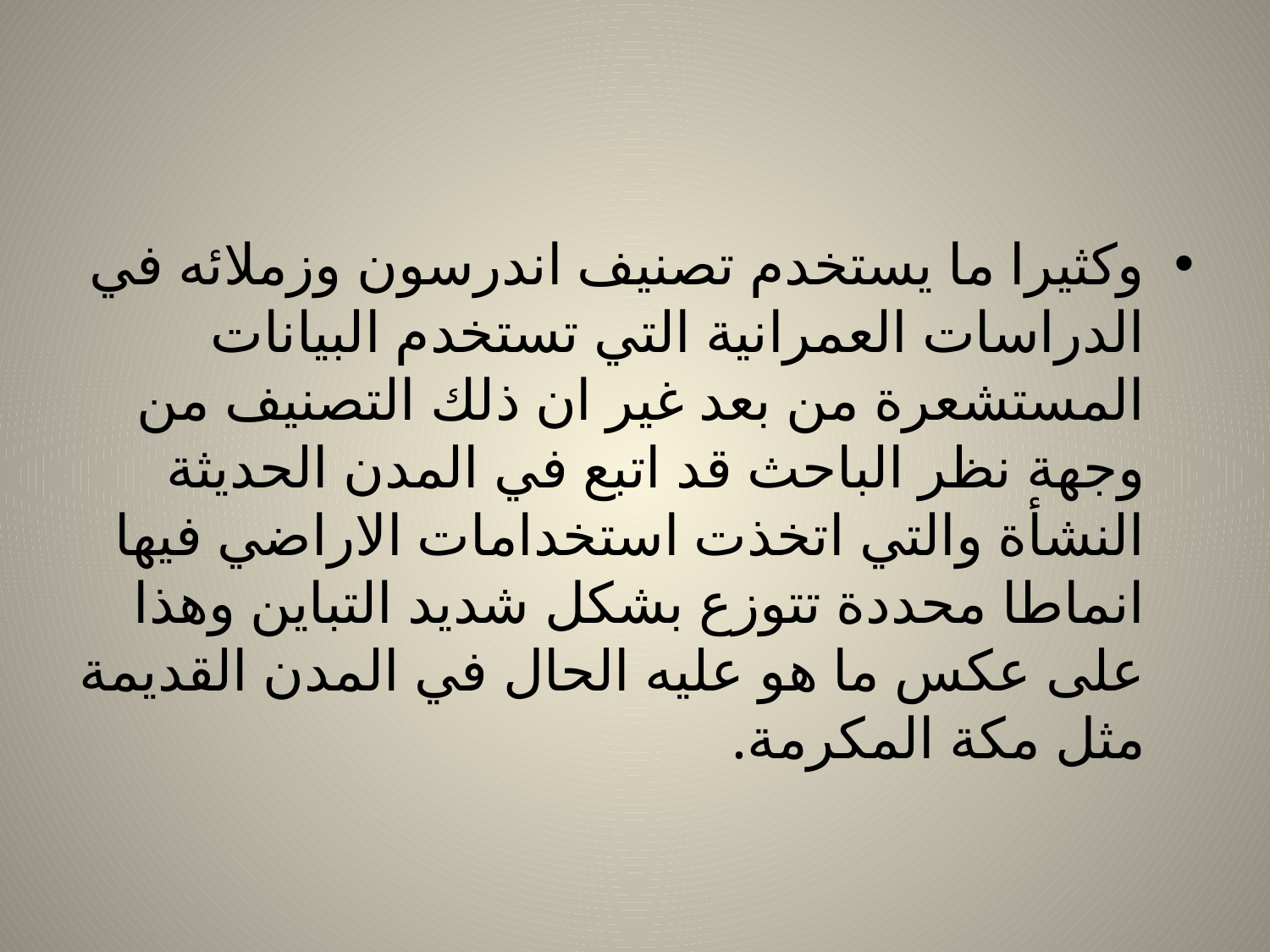

وكثيرا ما يستخدم تصنيف اندرسون وزملائه في الدراسات العمرانية التي تستخدم البيانات المستشعرة من بعد غير ان ذلك التصنيف من وجهة نظر الباحث قد اتبع في المدن الحديثة النشأة والتي اتخذت استخدامات الاراضي فيها انماطا محددة تتوزع بشكل شديد التباين وهذا على عكس ما هو عليه الحال في المدن القديمة مثل مكة المكرمة.